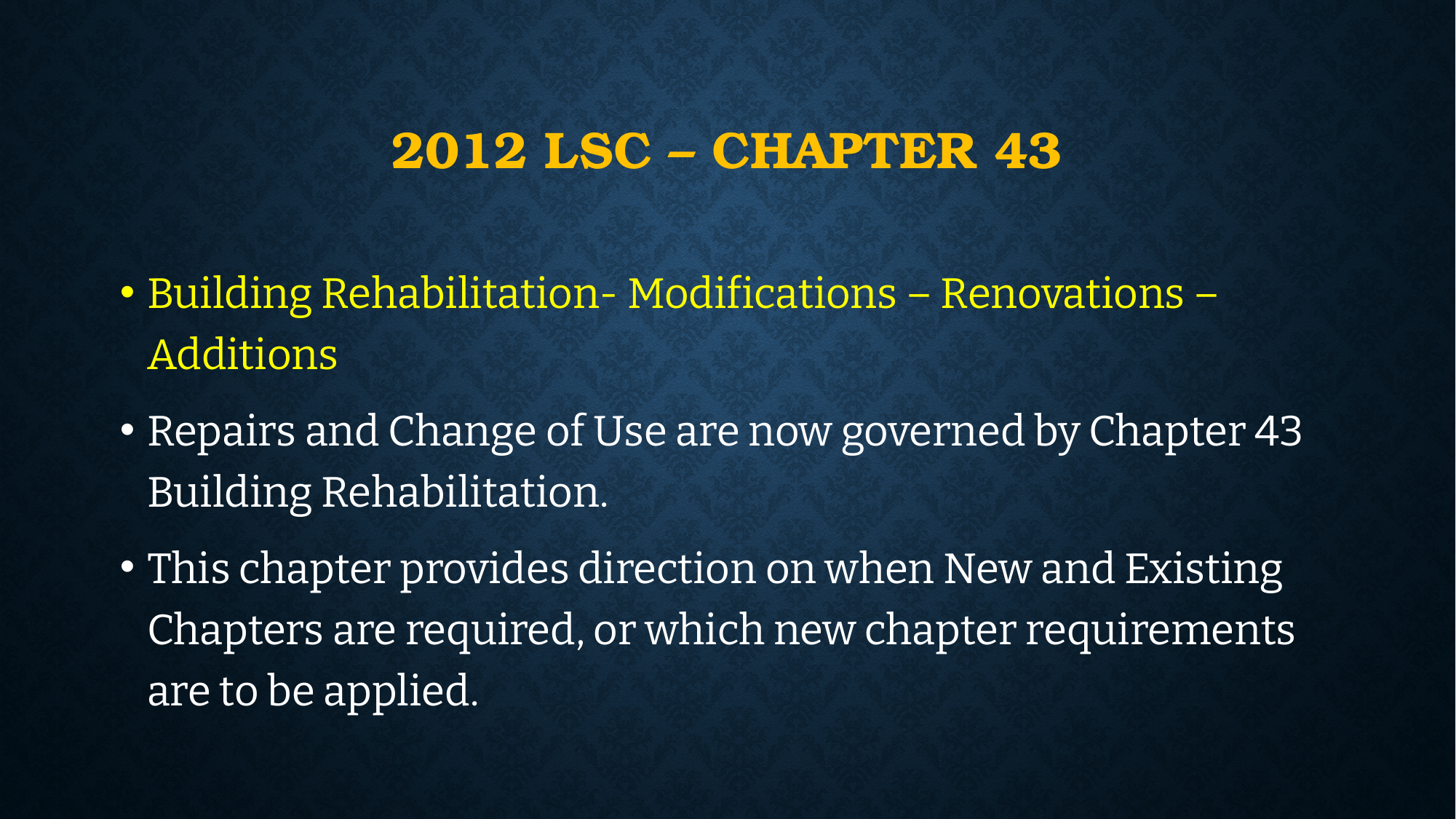

# 2012 lsc – Chapter 43
Building Rehabilitation- Modifications – Renovations – Additions
Repairs and Change of Use are now governed by Chapter 43 Building Rehabilitation.
This chapter provides direction on when New and Existing Chapters are required, or which new chapter requirements are to be applied.